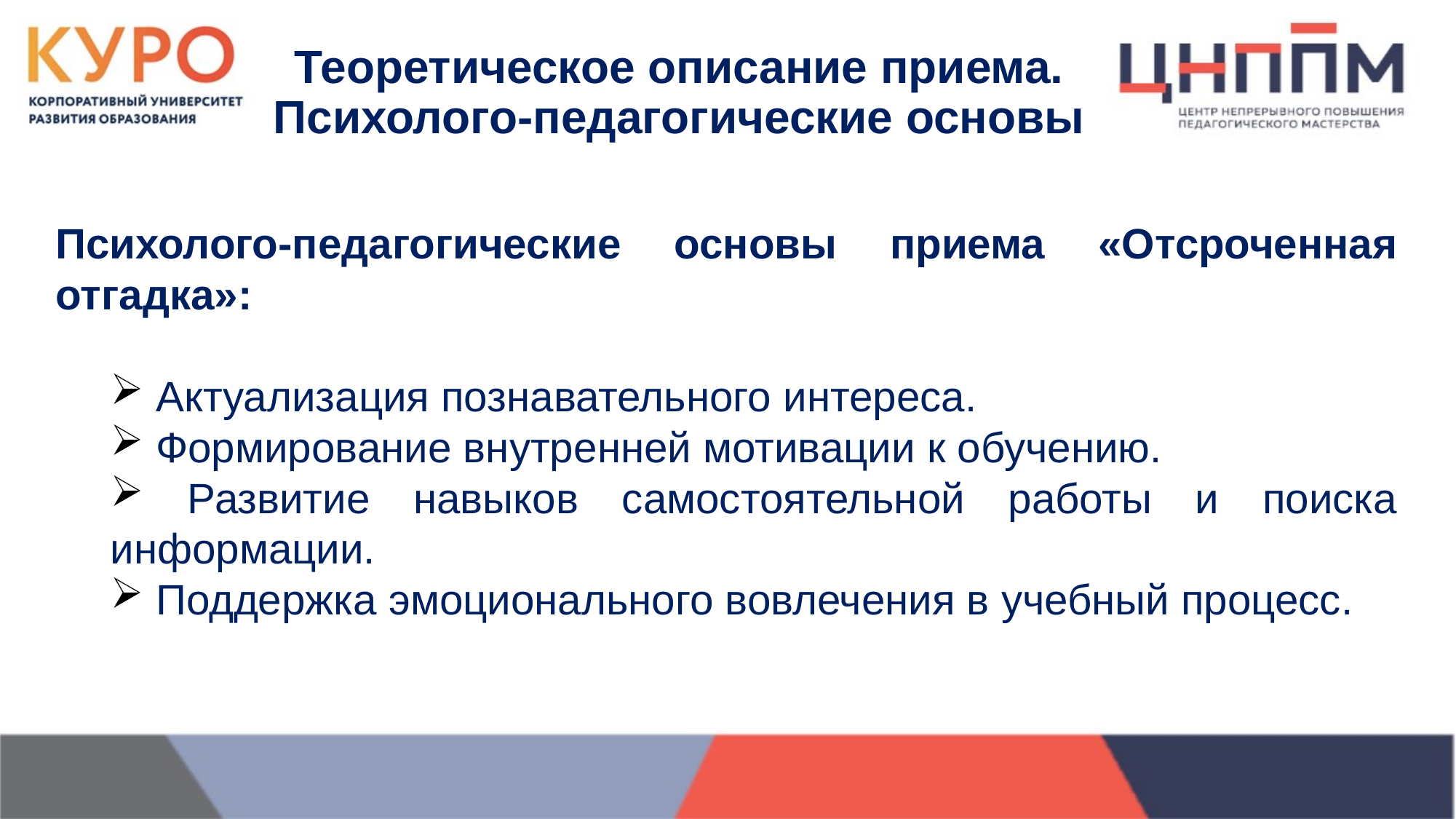

# Теоретическое описание приема. Психолого-педагогические основы
Психолого-педагогические основы приема «Отсроченная отгадка»:

 Актуализация познавательного интереса.
 Формирование внутренней мотивации к обучению.
 Развитие навыков самостоятельной работы и поиска информации.
 Поддержка эмоционального вовлечения в учебный процесс.